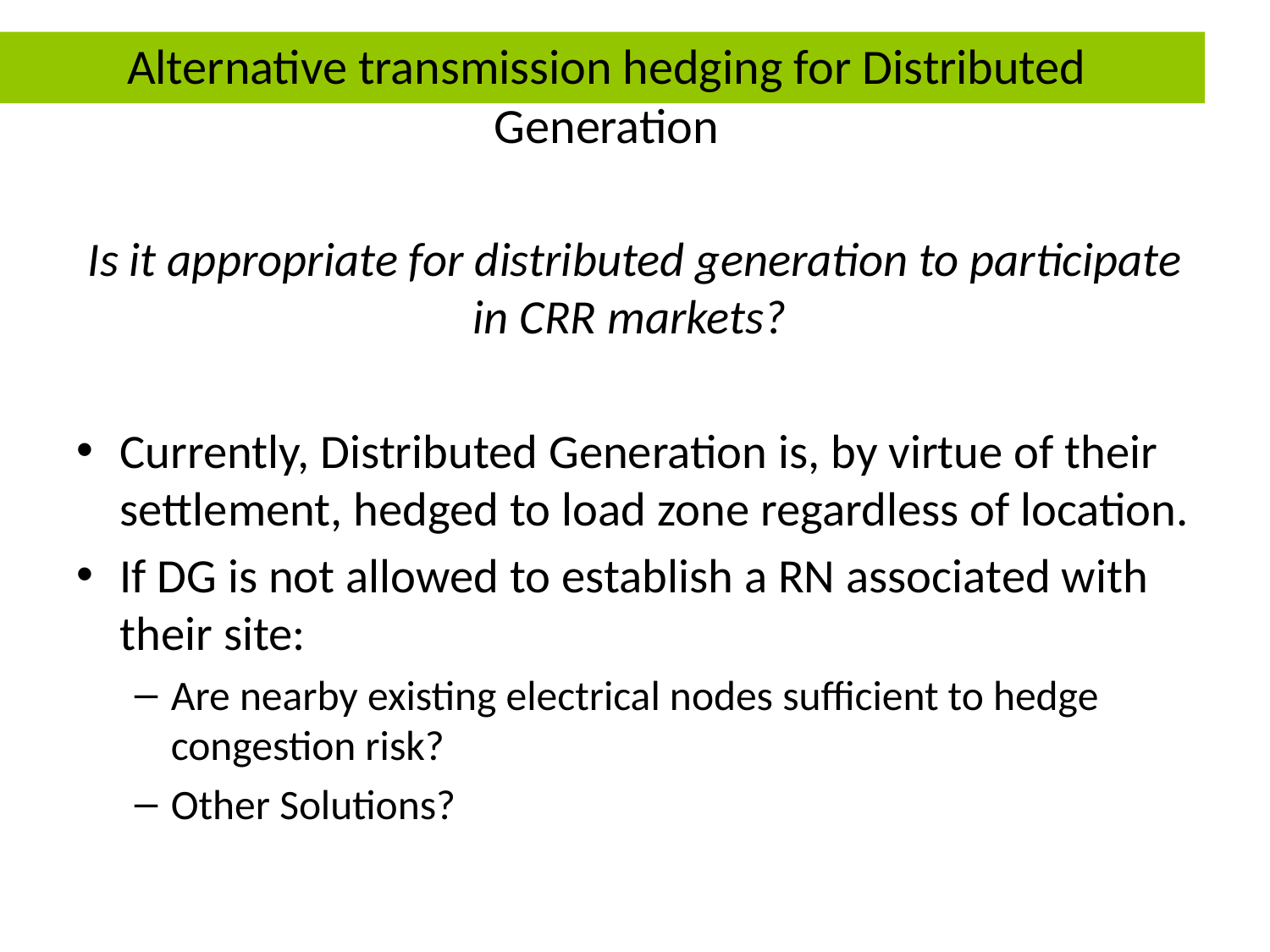

# Alternative transmission hedging for Distributed Generation
Is it appropriate for distributed generation to participate in CRR markets?

Currently, Distributed Generation is, by virtue of their settlement, hedged to load zone regardless of location.
If DG is not allowed to establish a RN associated with their site:
Are nearby existing electrical nodes sufficient to hedge congestion risk?
Other Solutions?